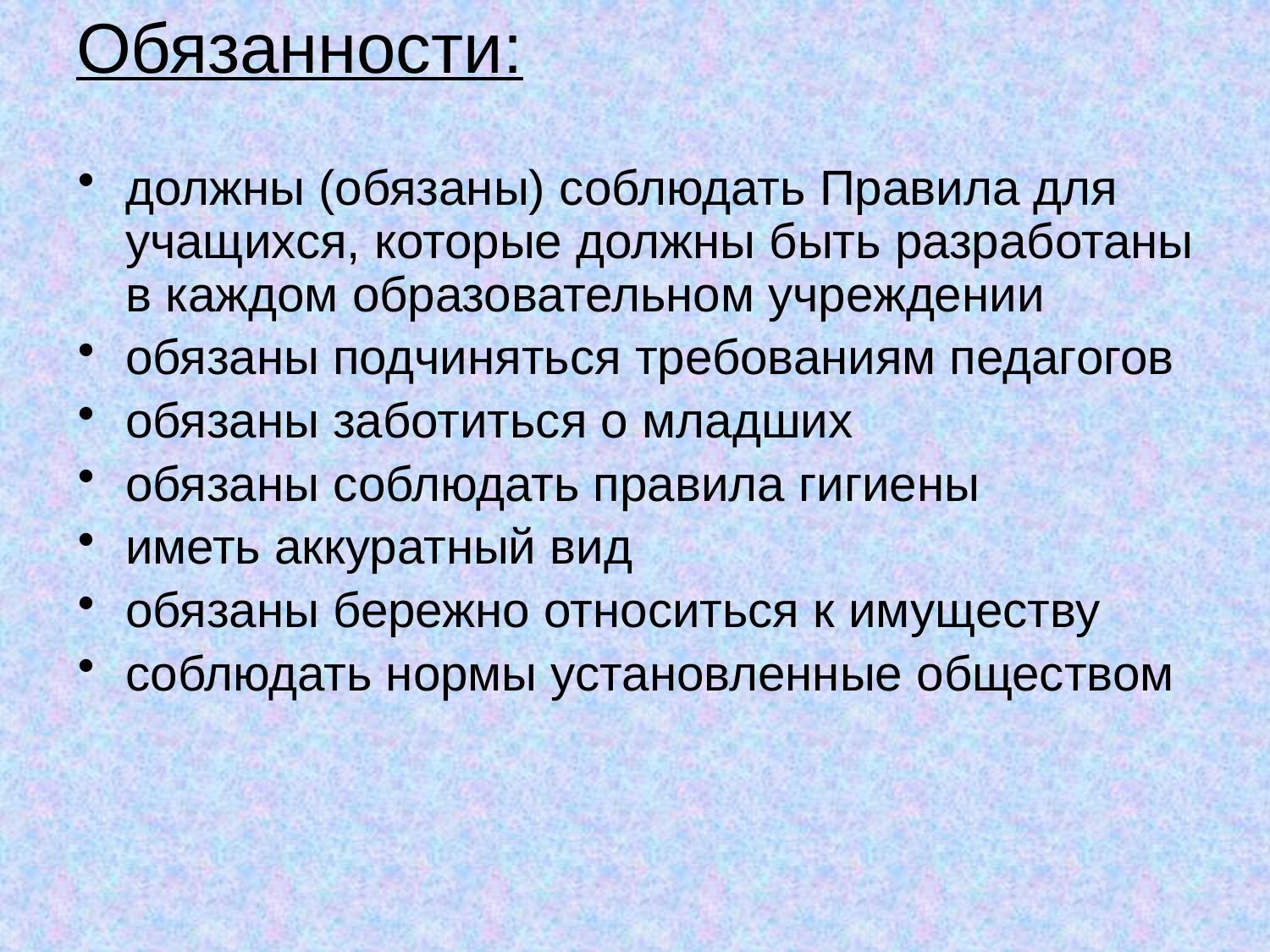

# Обязанности:
должны (обязаны) соблюдать Правила для учащихся, которые должны быть разработаны в каждом образовательном учреждении
обязаны подчиняться требованиям педагогов
обязаны заботиться о младших
обязаны соблюдать правила гигиены
иметь аккуратный вид
обязаны бережно относиться к имуществу
соблюдать нормы установленные обществом